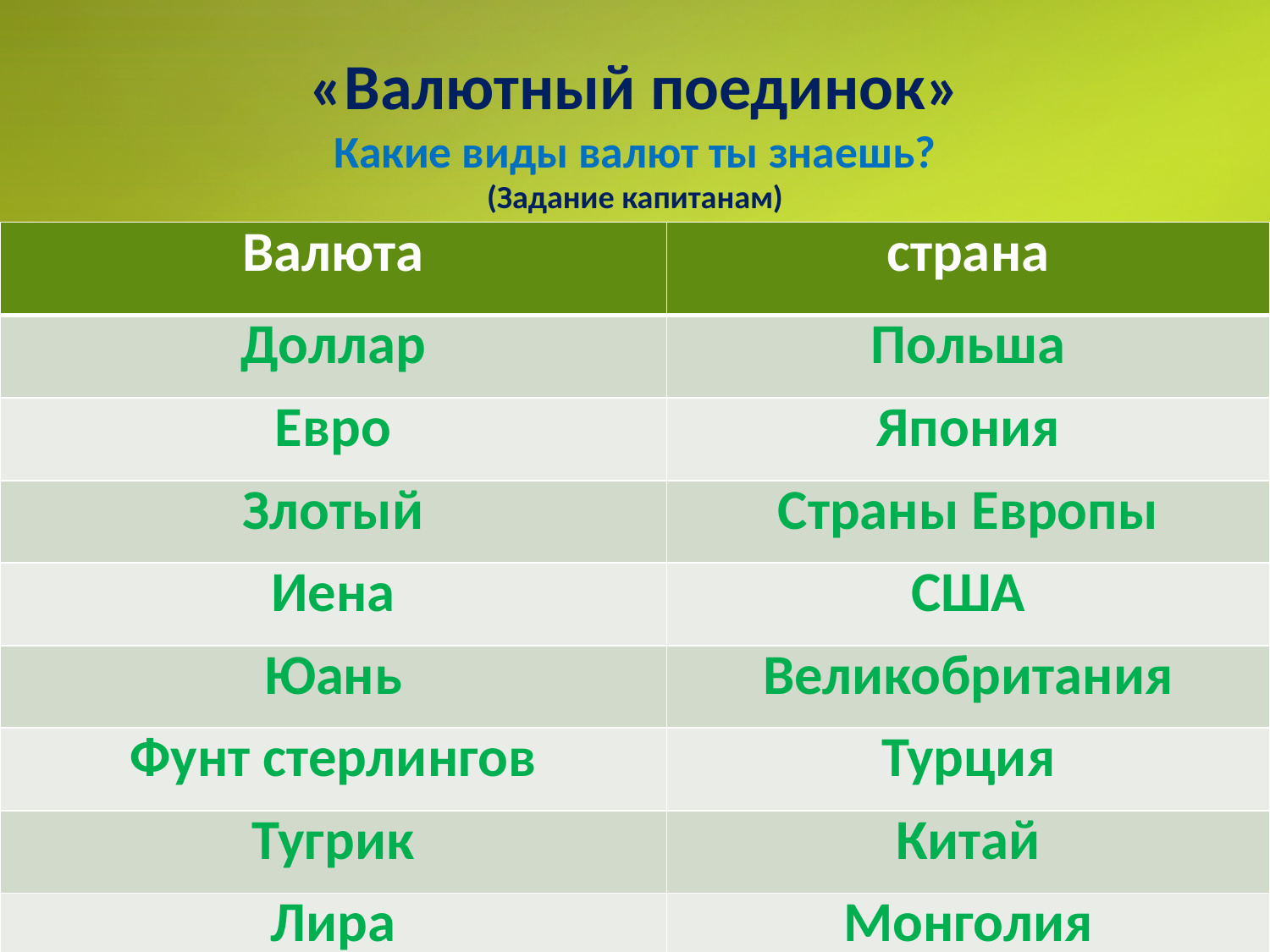

# «Валютный поединок» Какие виды валют ты знаешь? (Задание капитанам)
| Валюта | страна |
| --- | --- |
| Доллар | Польша |
| Евро | Япония |
| Злотый | Страны Европы |
| Иена | США |
| Юань | Великобритания |
| Фунт стерлингов | Турция |
| Тугрик | Китай |
| Лира | Монголия |